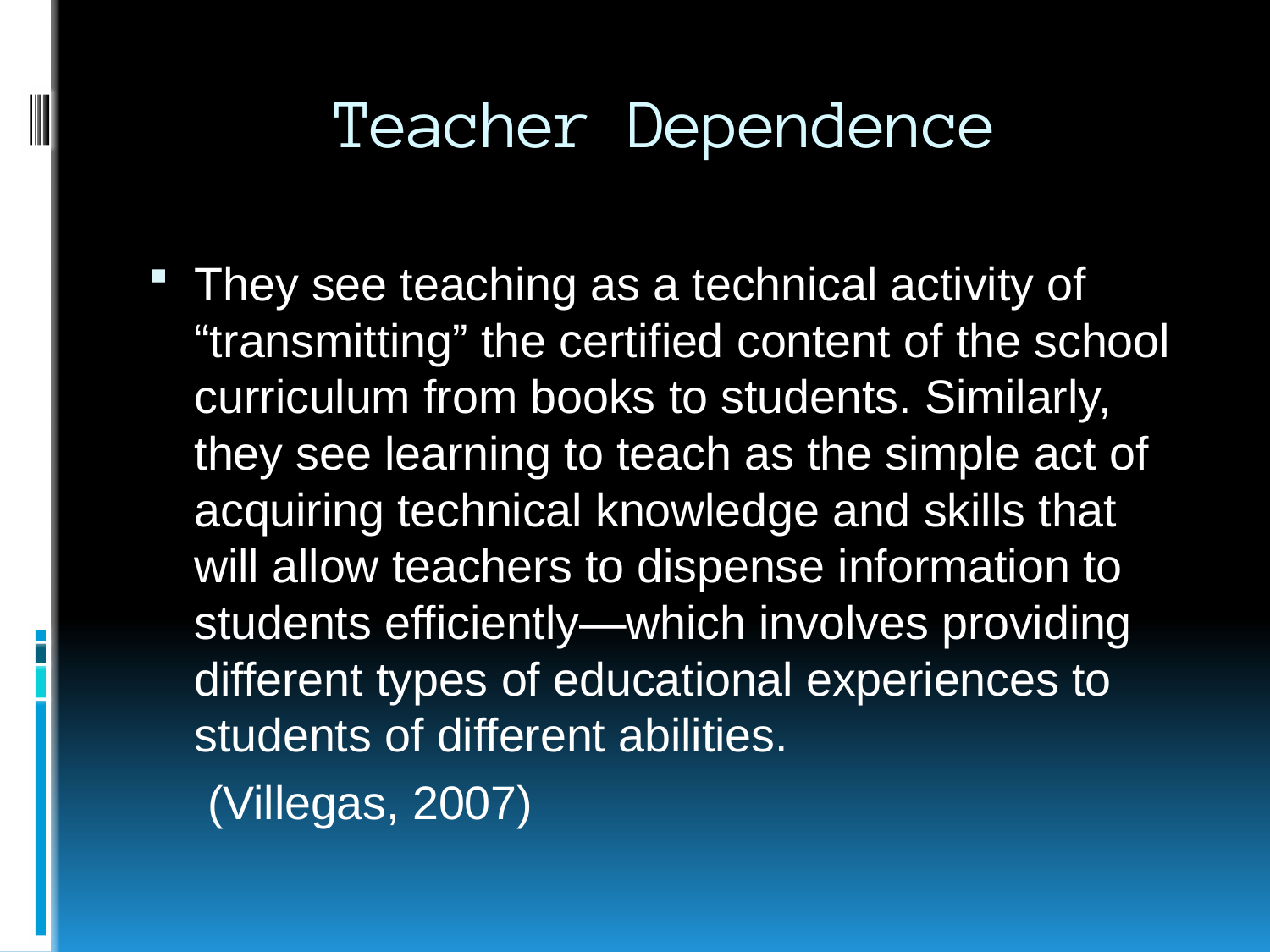

# Teacher Dependence
They see teaching as a technical activity of “transmitting” the certified content of the school curriculum from books to students. Similarly, they see learning to teach as the simple act of acquiring technical knowledge and skills that will allow teachers to dispense information to students efficiently—which involves providing different types of educational experiences to students of different abilities.
	 (Villegas, 2007)